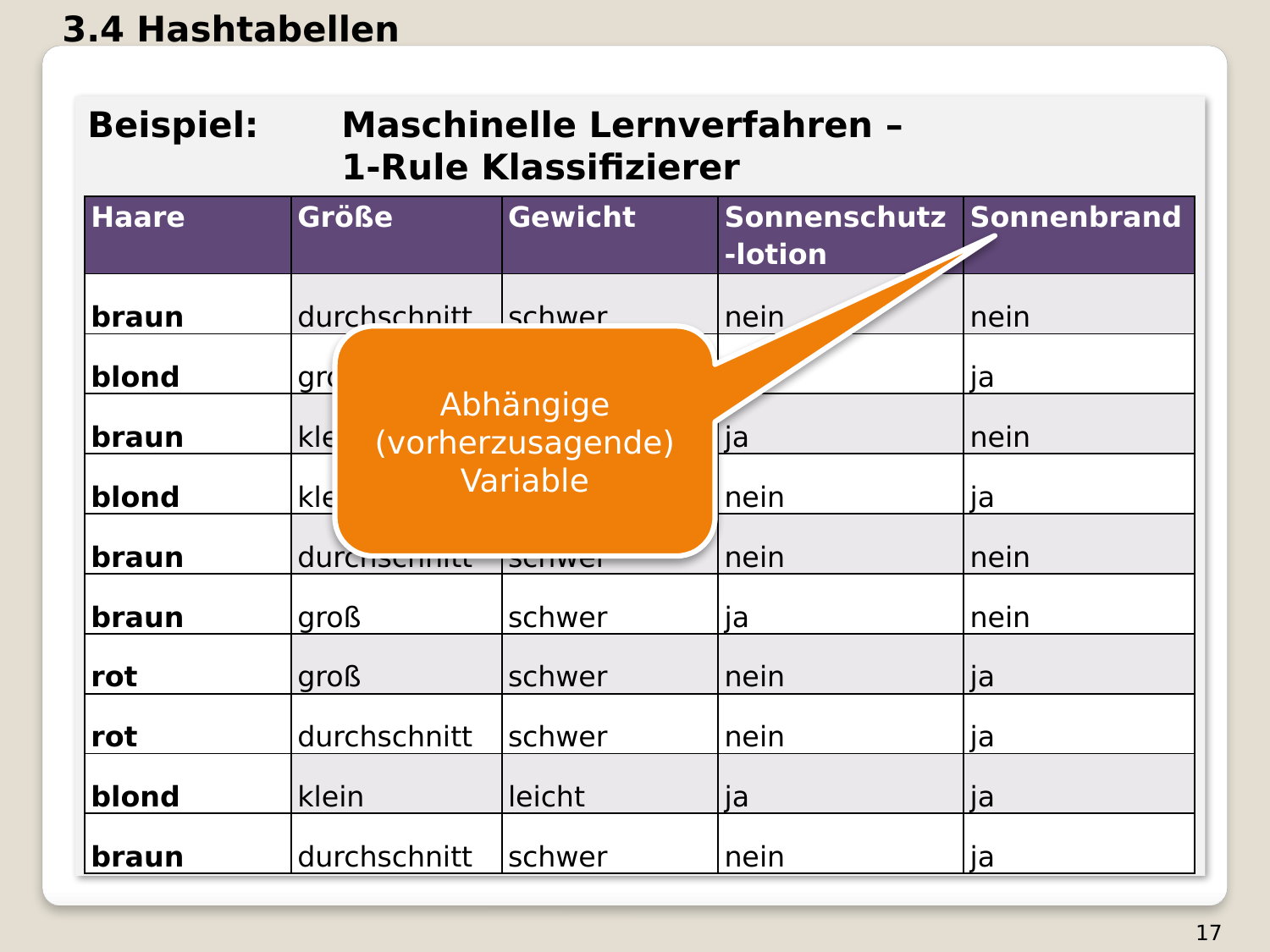

3.4 Hashtabellen
Beispiel:	Maschinelle Lernverfahren –
		1-Rule Klassifizierer
| Haare | Größe | Gewicht | Sonnenschutz-lotion | Sonnenbrand |
| --- | --- | --- | --- | --- |
| braun | durchschnitt | schwer | nein | nein |
| blond | groß | durchschnitt | ja | ja |
| braun | klein | durchschnitt | ja | nein |
| blond | klein | durchschnitt | nein | ja |
| braun | durchschnitt | schwer | nein | nein |
| braun | groß | schwer | ja | nein |
| rot | groß | schwer | nein | ja |
| rot | durchschnitt | schwer | nein | ja |
| blond | klein | leicht | ja | ja |
| braun | durchschnitt | schwer | nein | ja |
Abhängige (vorherzusagende) Variable